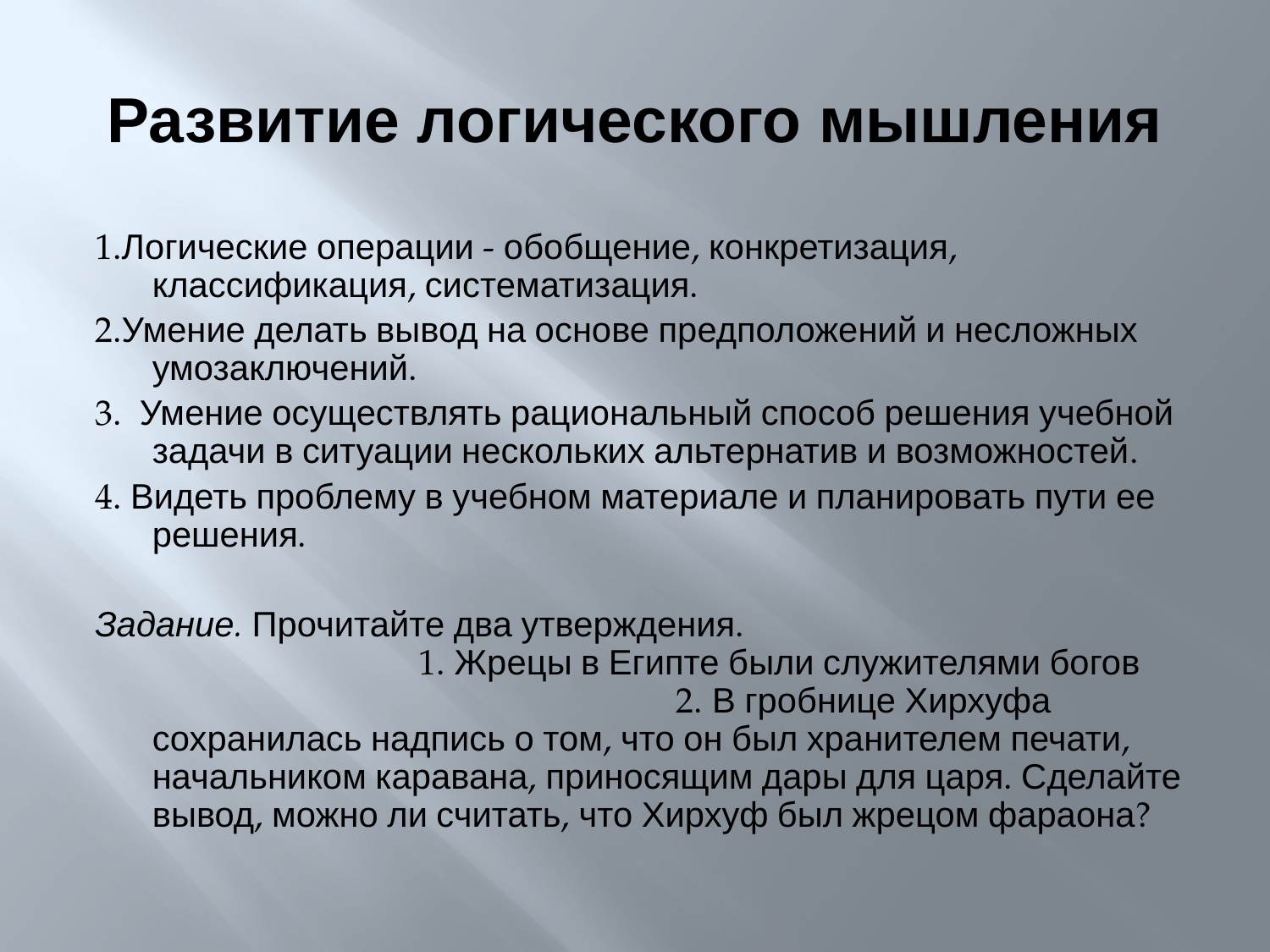

# Развитие логического мышления
1.Логические операции - обобщение, конкретизация, классификация, систематизация.
2.Умение делать вывод на основе предположений и несложных умозаключений.
3.  Умение осуществлять рациональный способ решения учебной задачи в ситуации нескольких альтернатив и возможностей.
4. Видеть проблему в учебном материале и планировать пути ее решения.

Задание. Прочитайте два утверждения.                                                                                 1. Жрецы в Египте были служителями богов                                                                  2. В гробнице Хирхуфа сохранилась надпись о том, что он был хранителем печати, начальником каравана, приносящим дары для царя. Сделайте вывод, можно ли считать, что Хирхуф был жрецом фараона?